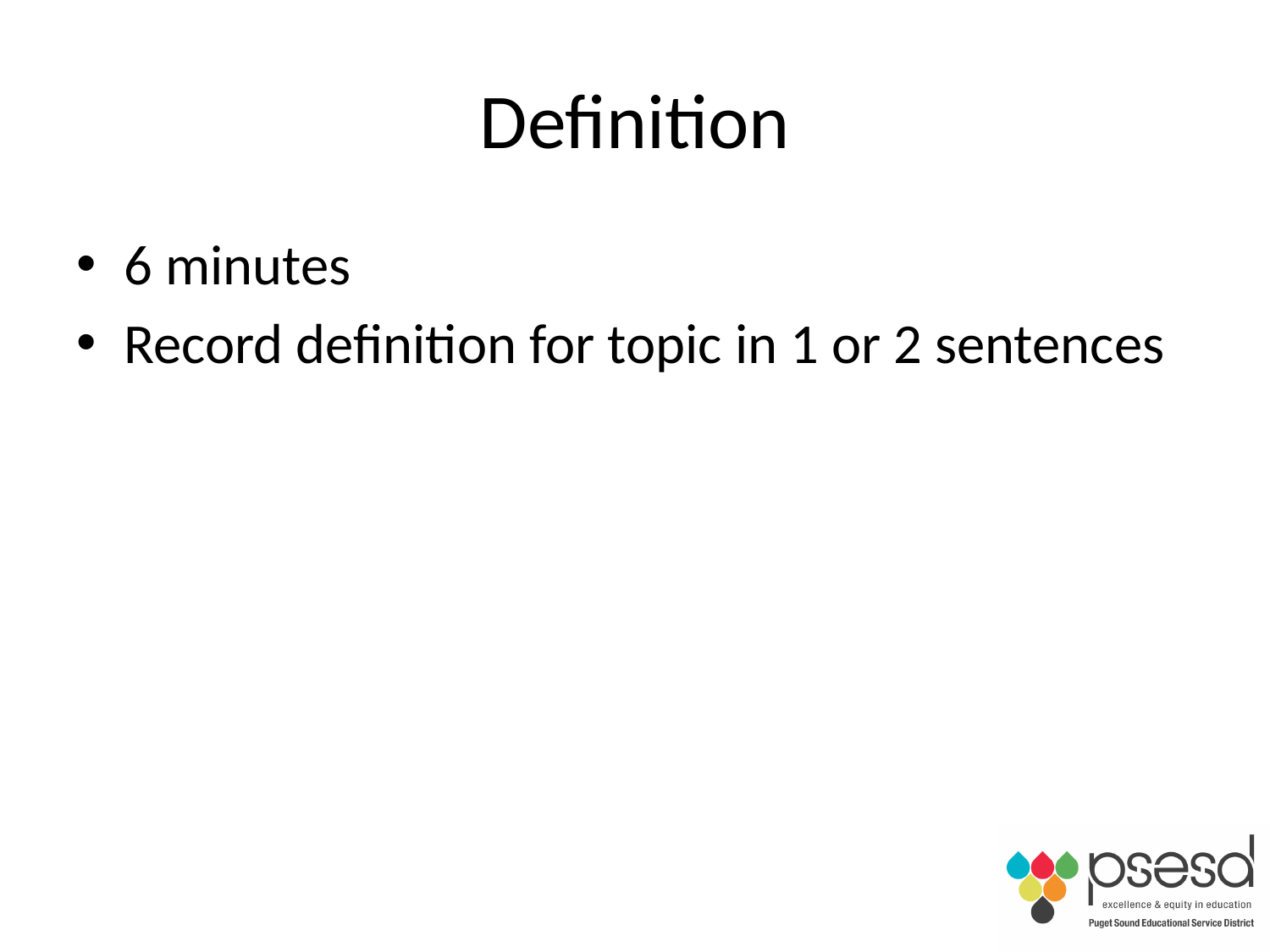

# Definition
6 minutes
Record definition for topic in 1 or 2 sentences